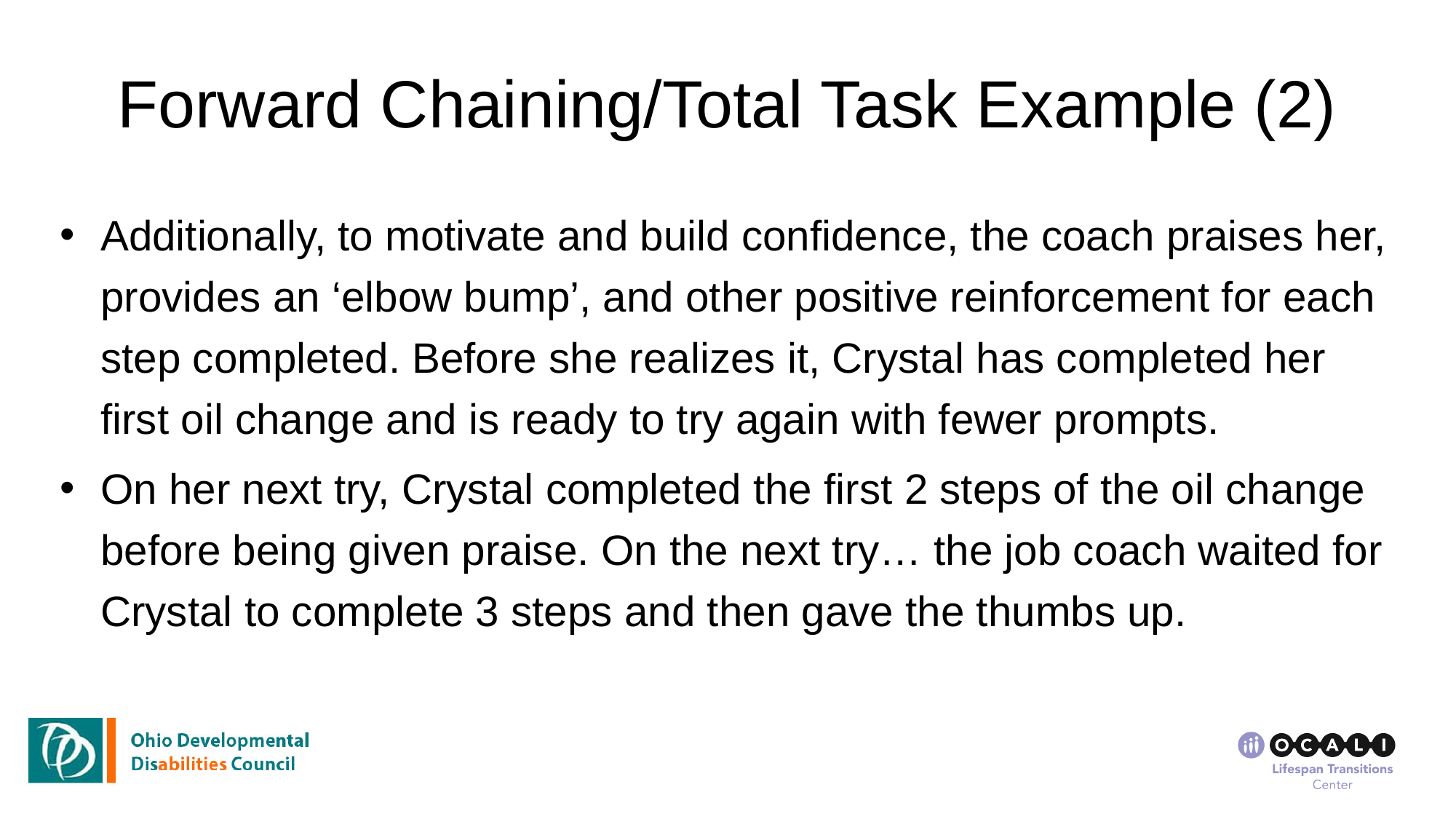

# Forward Chaining/Total Task Example (2)
Additionally, to motivate and build confidence, the coach praises her, provides an ‘elbow bump’, and other positive reinforcement for each step completed. Before she realizes it, Crystal has completed her first oil change and is ready to try again with fewer prompts.
On her next try, Crystal completed the first 2 steps of the oil change before being given praise. On the next try… the job coach waited for Crystal to complete 3 steps and then gave the thumbs up.